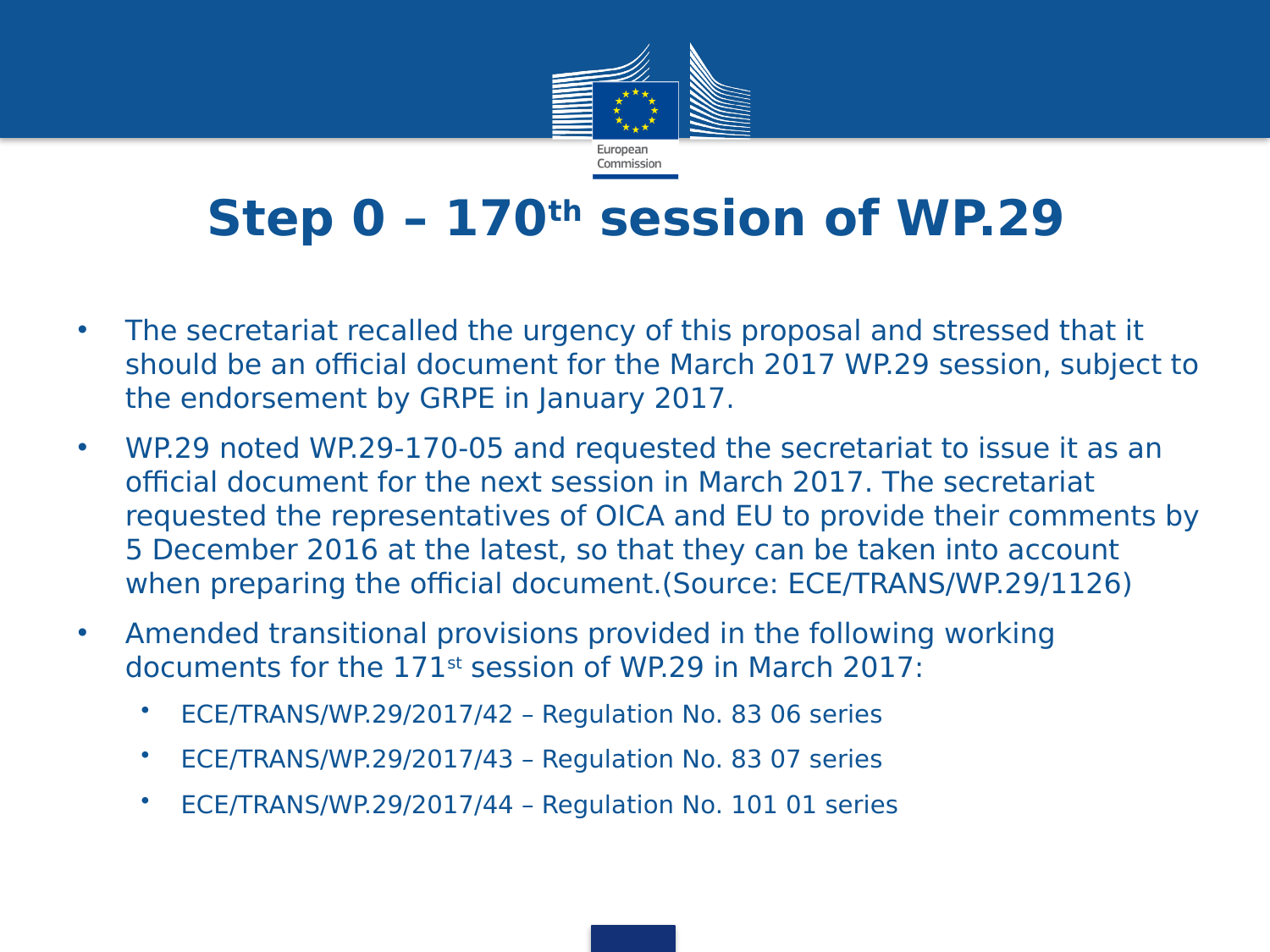

# Step 0 – 170th session of WP.29

The secretariat recalled the urgency of this proposal and stressed that it should be an official document for the March 2017 WP.29 session, subject to the endorsement by GRPE in January 2017.
WP.29 noted WP.29-170-05 and requested the secretariat to issue it as an official document for the next session in March 2017. The secretariat requested the representatives of OICA and EU to provide their comments by 5 December 2016 at the latest, so that they can be taken into account when preparing the official document.(Source: ECE/TRANS/WP.29/1126)
Amended transitional provisions provided in the following working documents for the 171st session of WP.29 in March 2017:
ECE/TRANS/WP.29/2017/42 – Regulation No. 83 06 series
ECE/TRANS/WP.29/2017/43 – Regulation No. 83 07 series
ECE/TRANS/WP.29/2017/44 – Regulation No. 101 01 series